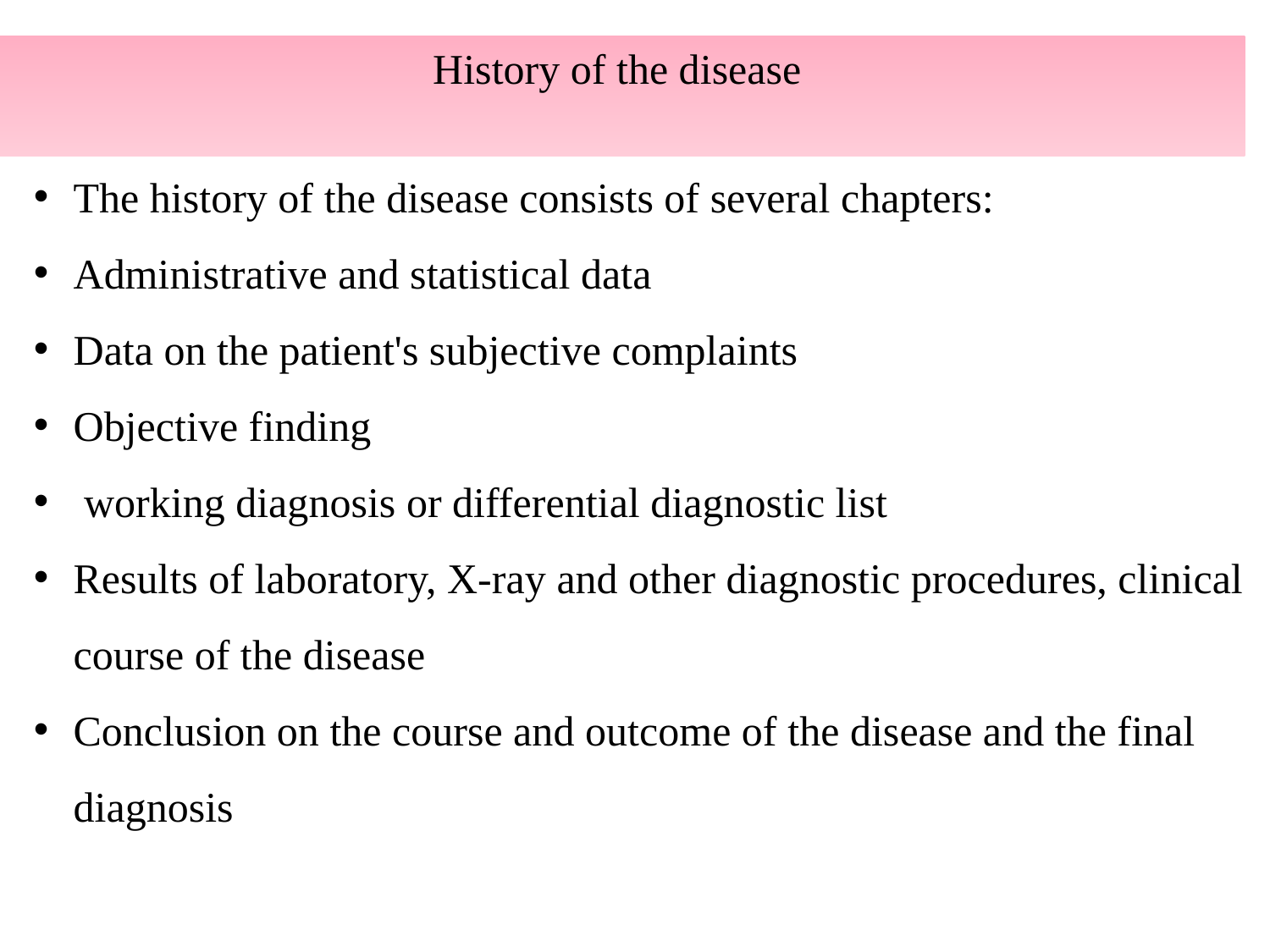

History of the disease

The history of the disease consists of several chapters:
Administrative and statistical data
Data on the patient's subjective complaints
Objective finding
 working diagnosis or differential diagnostic list
Results of laboratory, X-ray and other diagnostic procedures, clinical course of the disease
Conclusion on the course and outcome of the disease and the final diagnosis